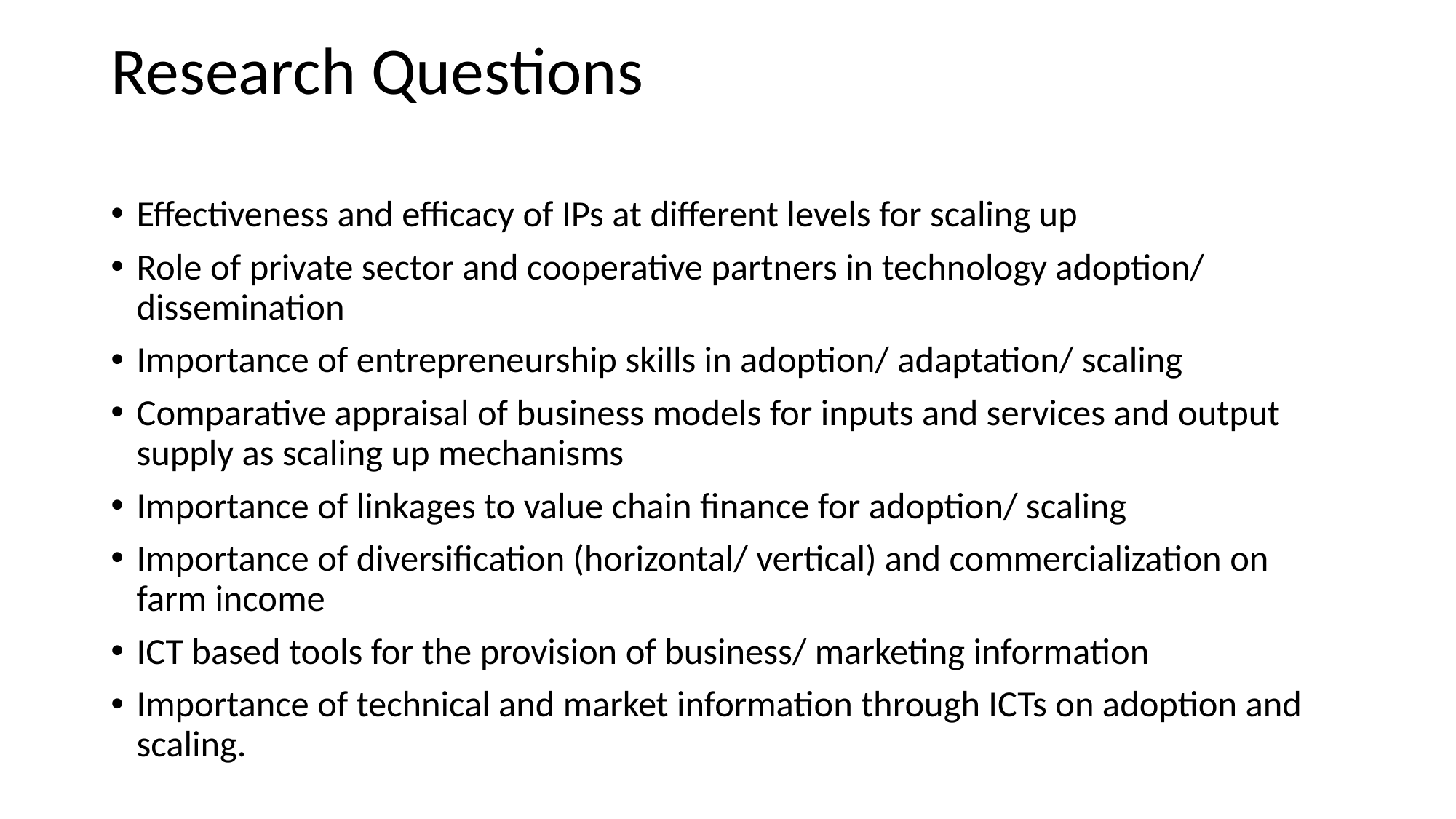

# Research Questions

Effectiveness and efficacy of IPs at different levels for scaling up
Role of private sector and cooperative partners in technology adoption/ dissemination
Importance of entrepreneurship skills in adoption/ adaptation/ scaling
Comparative appraisal of business models for inputs and services and output supply as scaling up mechanisms
Importance of linkages to value chain finance for adoption/ scaling
Importance of diversification (horizontal/ vertical) and commercialization on farm income
ICT based tools for the provision of business/ marketing information
Importance of technical and market information through ICTs on adoption and scaling.